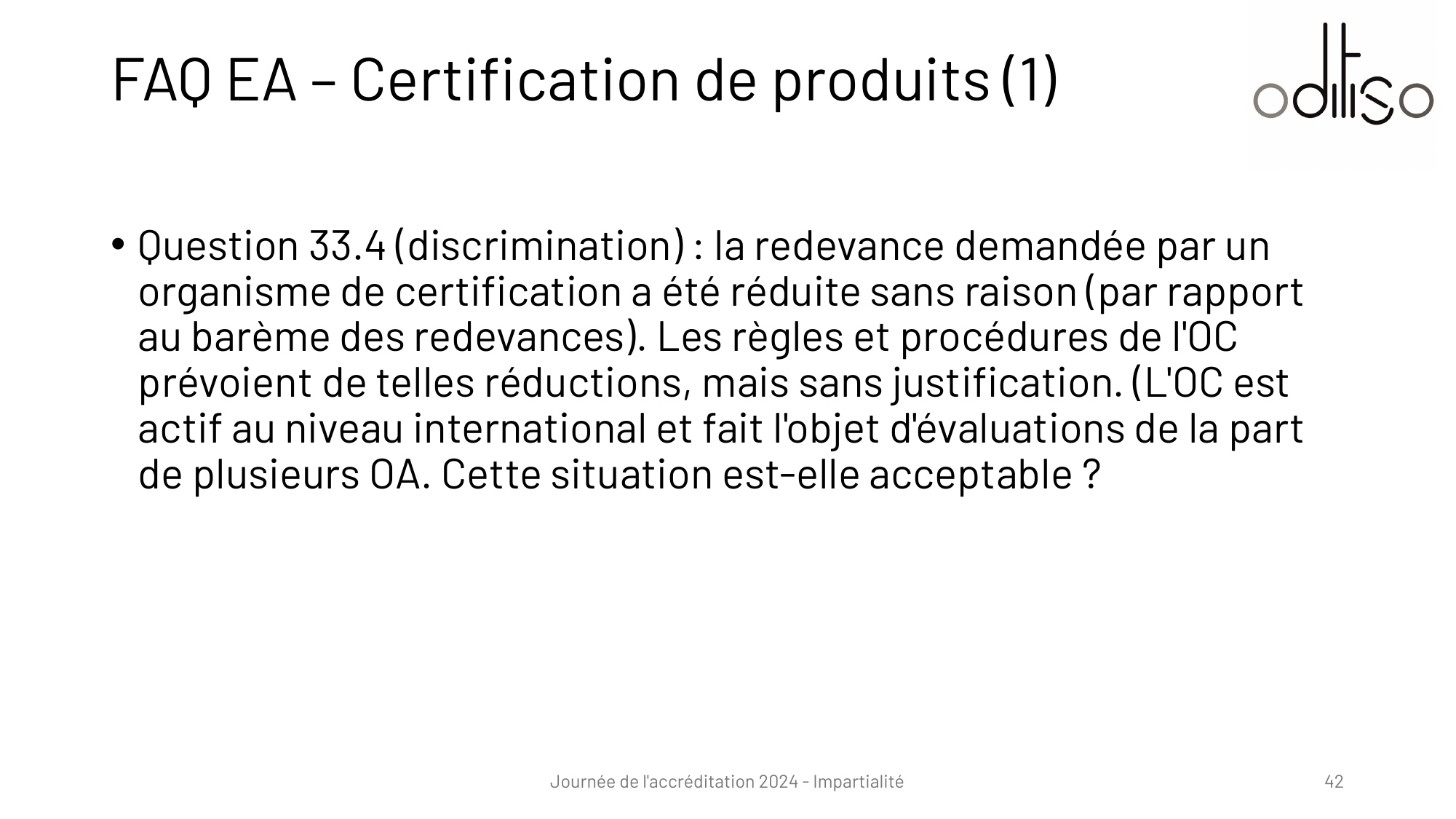

# FAQ EA – Certification de produits (1)
Question 33.4 (discrimination) : la redevance demandée par un organisme de certification a été réduite sans raison (par rapport au barème des redevances). Les règles et procédures de l'OC prévoient de telles réductions, mais sans justification. (L'OC est actif au niveau international et fait l'objet d'évaluations de la part de plusieurs OA. Cette situation est-elle acceptable ?

Journée de l'accréditation 2024 - Impartialité
42